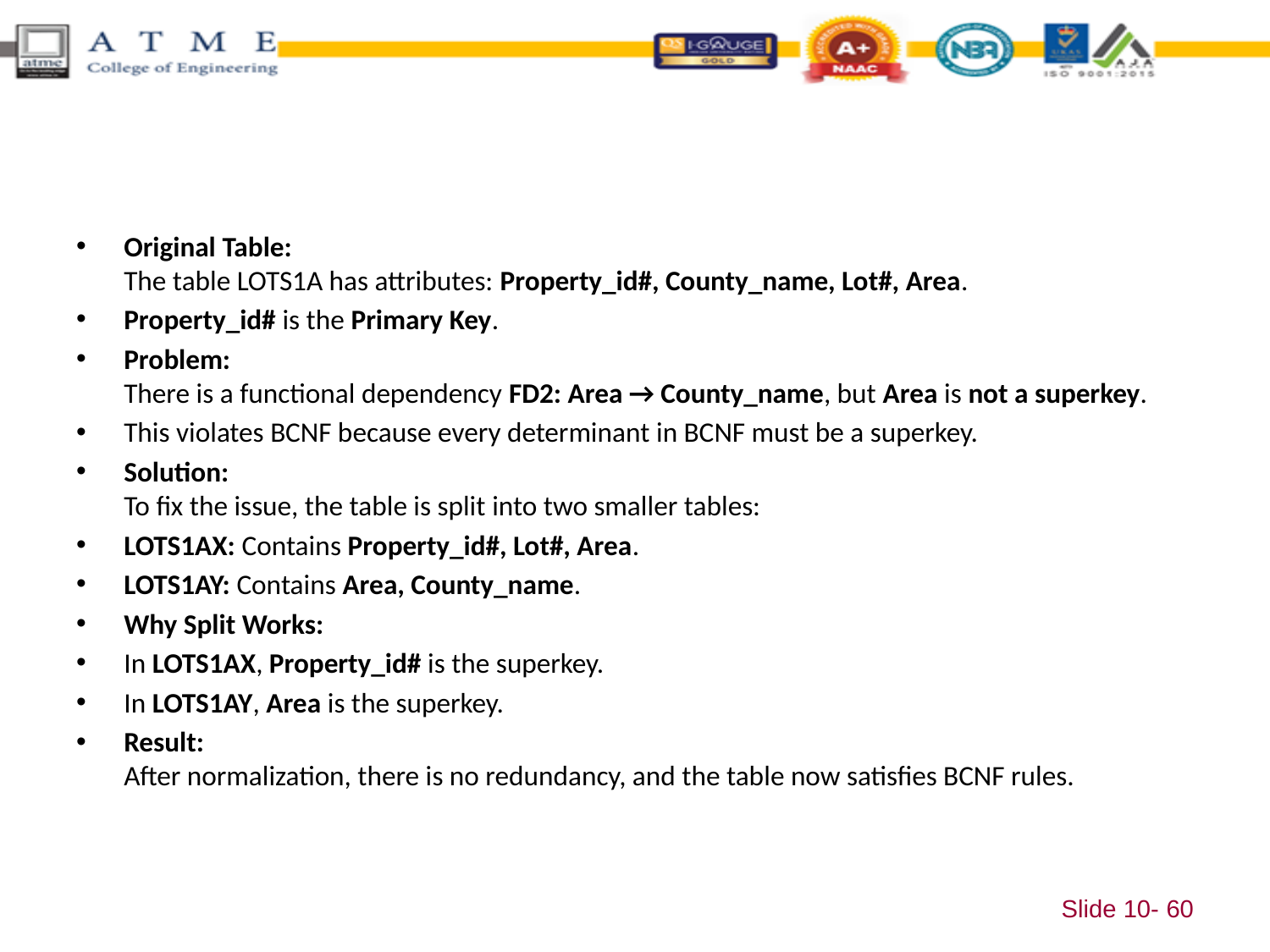

#
Original Table:
The table LOTS1A has attributes: Property_id#, County_name, Lot#, Area.
Property_id# is the Primary Key.
Problem:
There is a functional dependency FD2: Area → County_name, but Area is not a superkey.
This violates BCNF because every determinant in BCNF must be a superkey.
Solution:
To fix the issue, the table is split into two smaller tables:
LOTS1AX: Contains Property_id#, Lot#, Area.
LOTS1AY: Contains Area, County_name.
Why Split Works:
In LOTS1AX, Property_id# is the superkey.
In LOTS1AY, Area is the superkey.
Result:
After normalization, there is no redundancy, and the table now satisfies BCNF rules.

Slide 10- 60